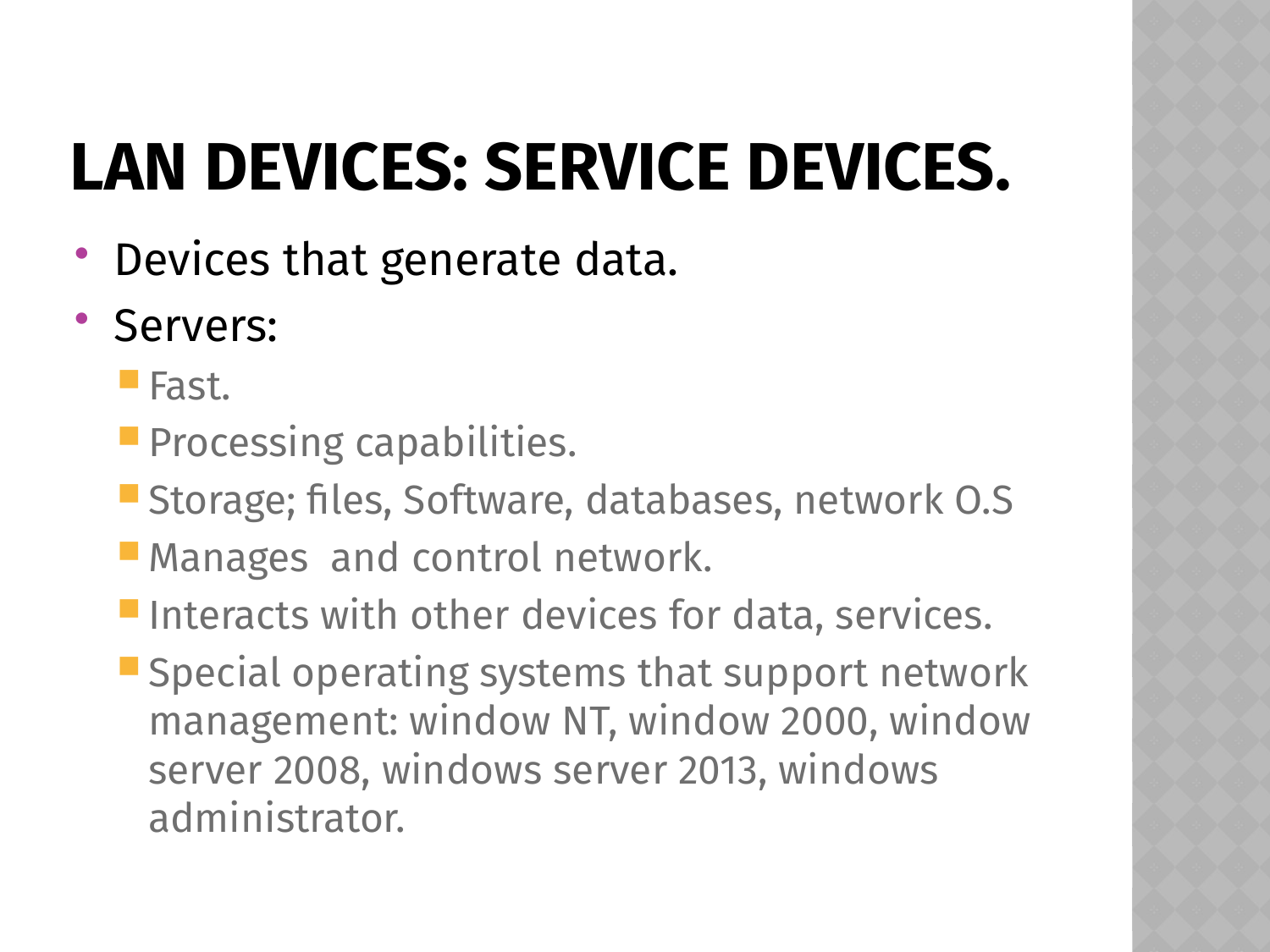

# LAN devices: Service devices.
Devices that generate data.
Servers:
Fast.
Processing capabilities.
Storage; files, Software, databases, network O.S
Manages  and control network.
Interacts with other devices for data, services.
Special operating systems that support network management: window NT, window 2000, window server 2008, windows server 2013, windows administrator.